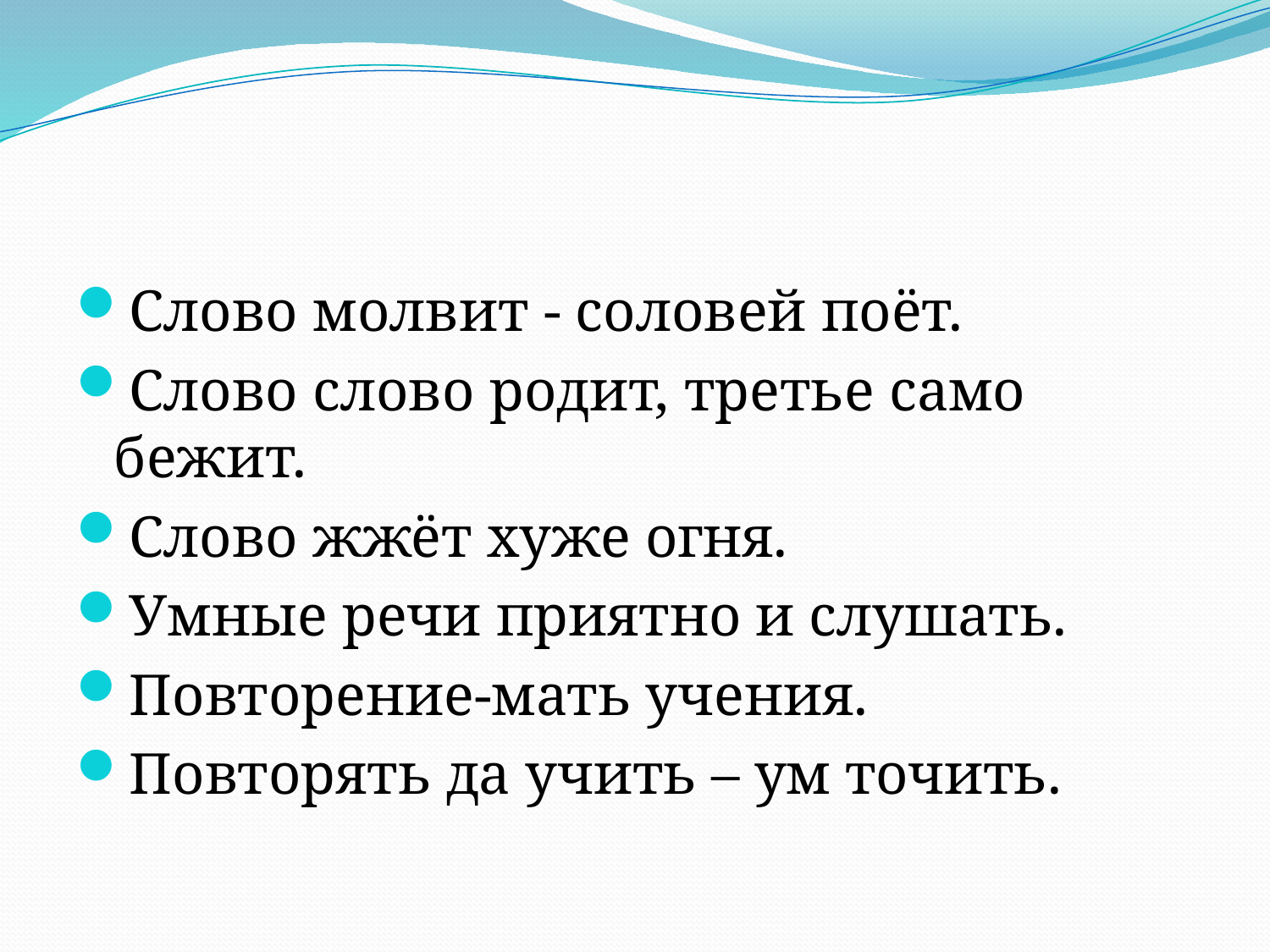

Слово молвит - соловей поёт.
Слово слово родит, третье само бежит.
Слово жжёт хуже огня.
Умные речи приятно и слушать.
Повторение-мать учения.
Повторять да учить – ум точить.